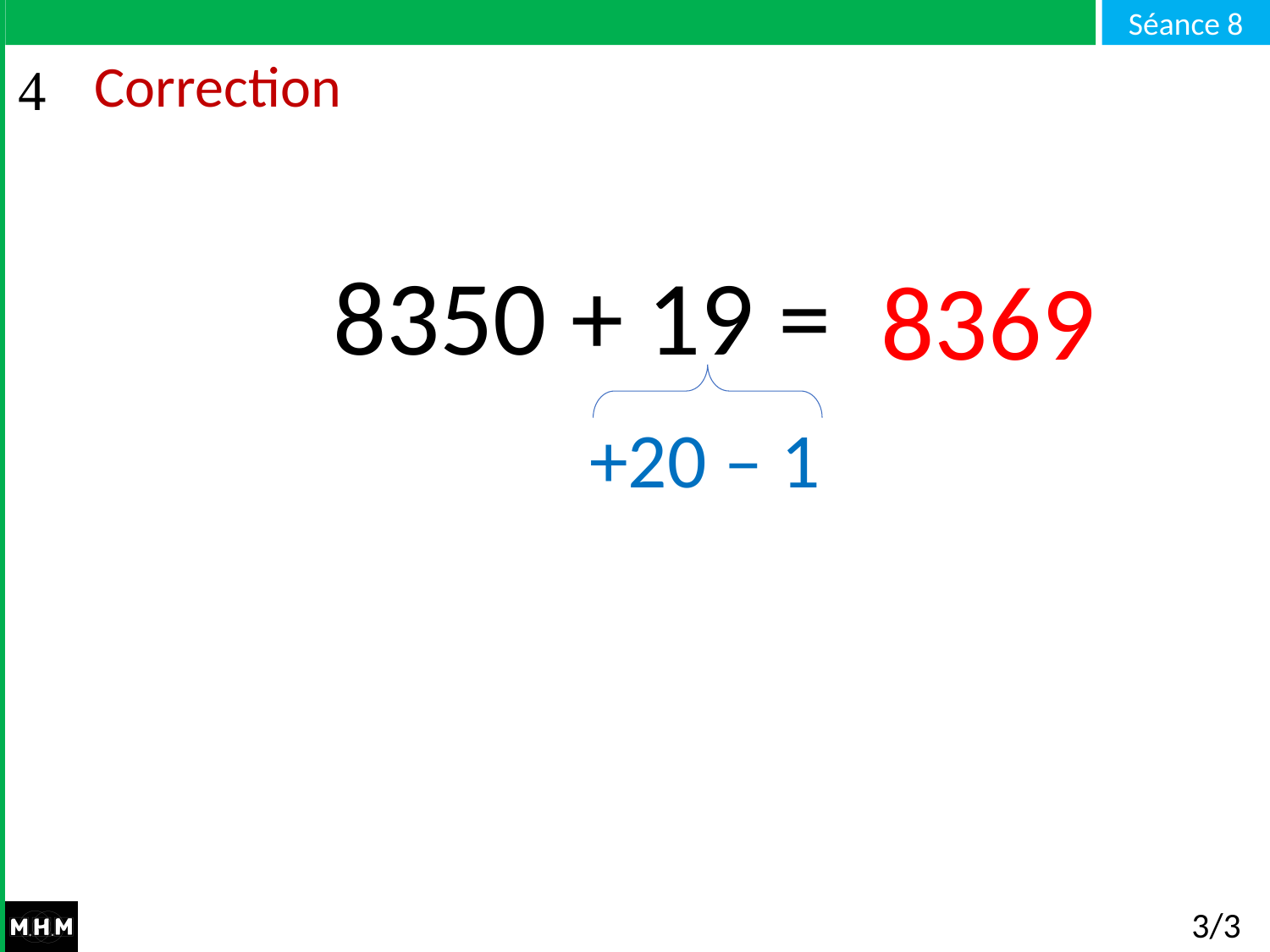

# Correction
8350 + 19 =
8369

+20 – 1
3/3